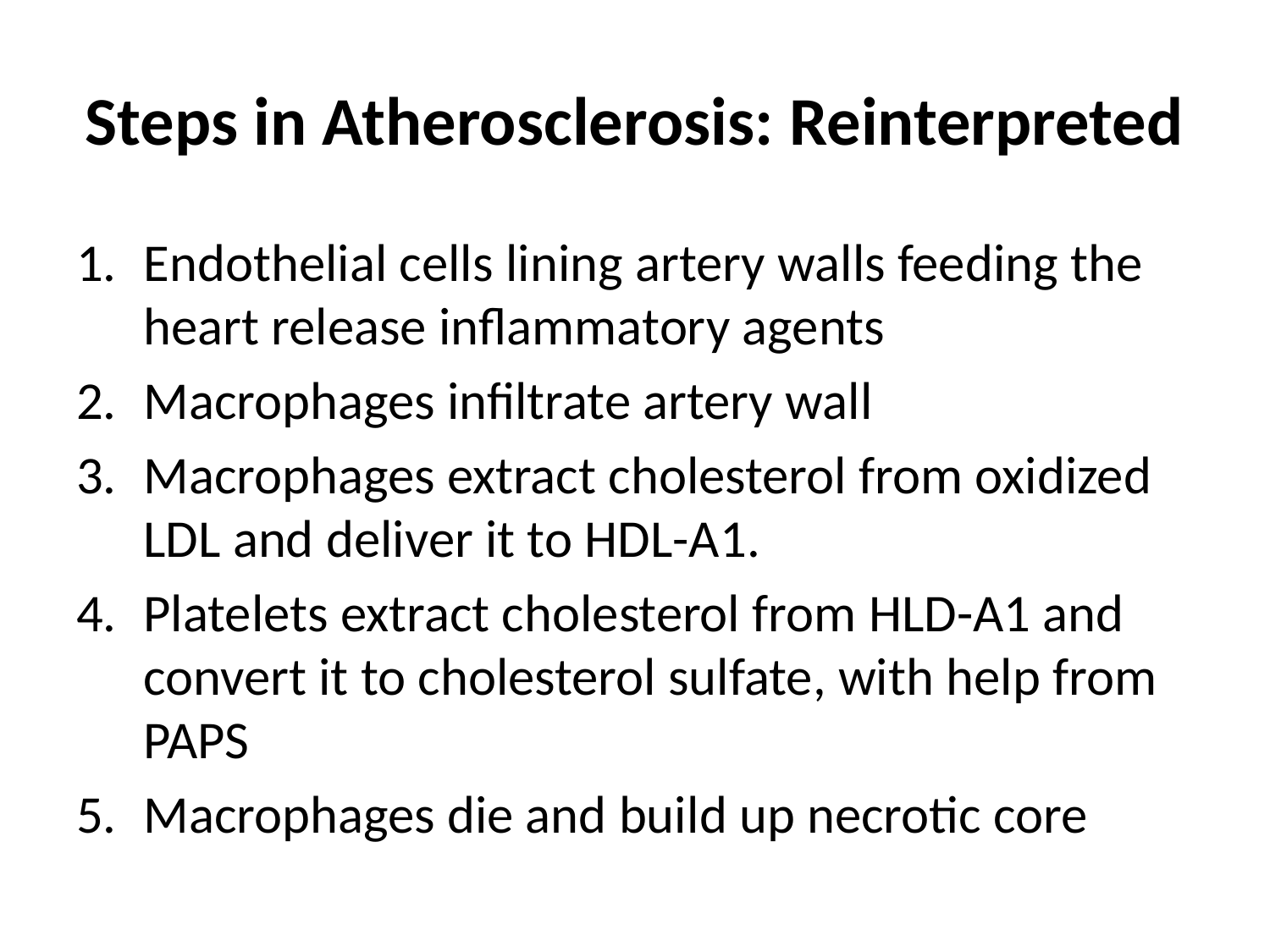

# Steps in Atherosclerosis: Reinterpreted
Endothelial cells lining artery walls feeding the heart release inflammatory agents
Macrophages infiltrate artery wall
Macrophages extract cholesterol from oxidized LDL and deliver it to HDL-A1.
Platelets extract cholesterol from HLD-A1 and convert it to cholesterol sulfate, with help from PAPS
Macrophages die and build up necrotic core